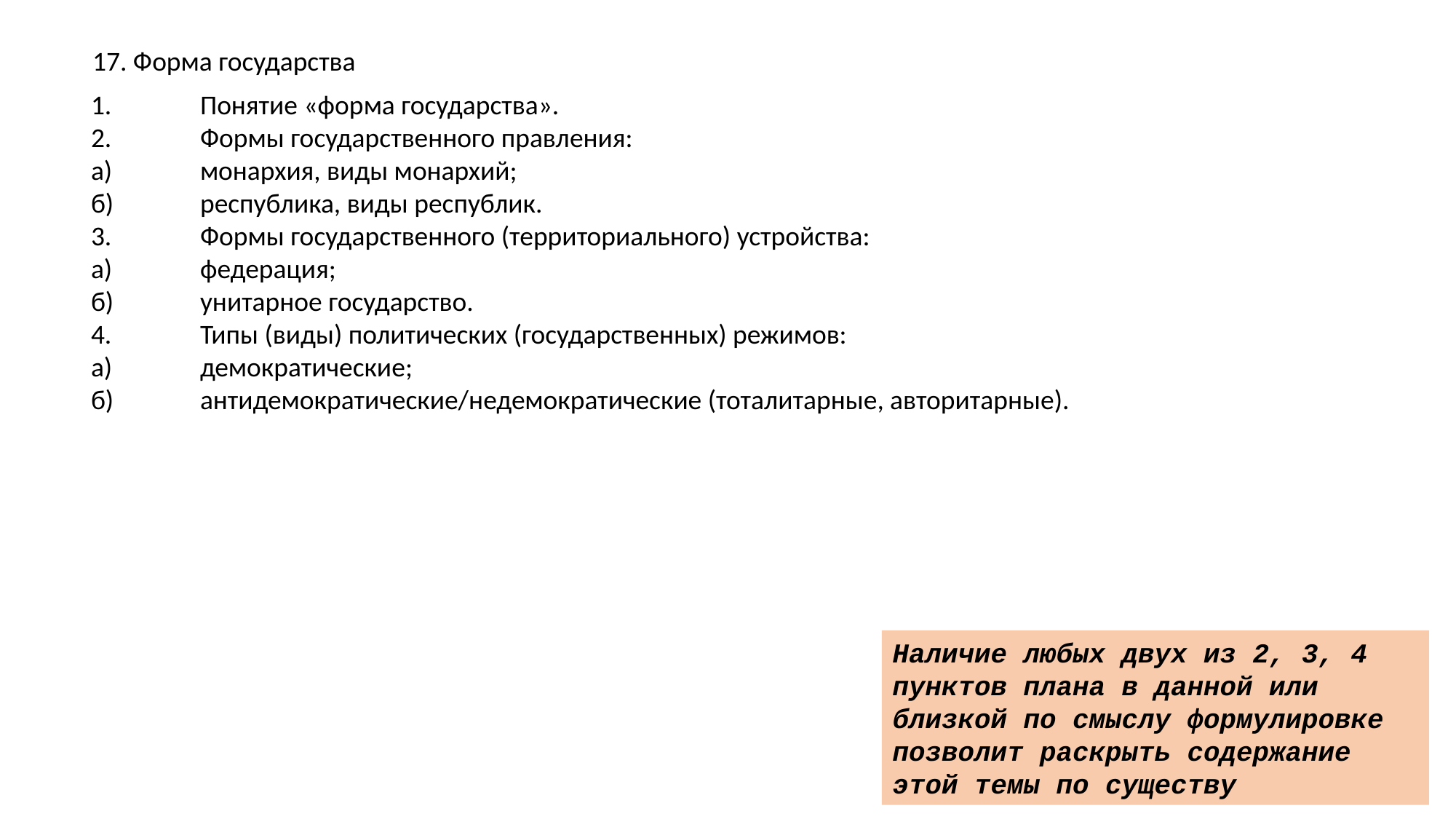

17. Форма государства
1.	Понятие «форма государства».
2.	Формы государственного правления:
а)	монархия, виды монархий;
б)	республика, виды республик.
3.	Формы государственного (территориального) устройства:
а)	федерация;
б)	унитарное государство.
4.	Типы (виды) политических (государственных) режимов:
а)	демократические;
б)	антидемократические/недемократические (тоталитарные, авторитарные).
Наличие любых двух из 2, 3, 4  пунктов плана в данной или близкой по смыслу формулировке позволит раскрыть содержание этой темы по существу